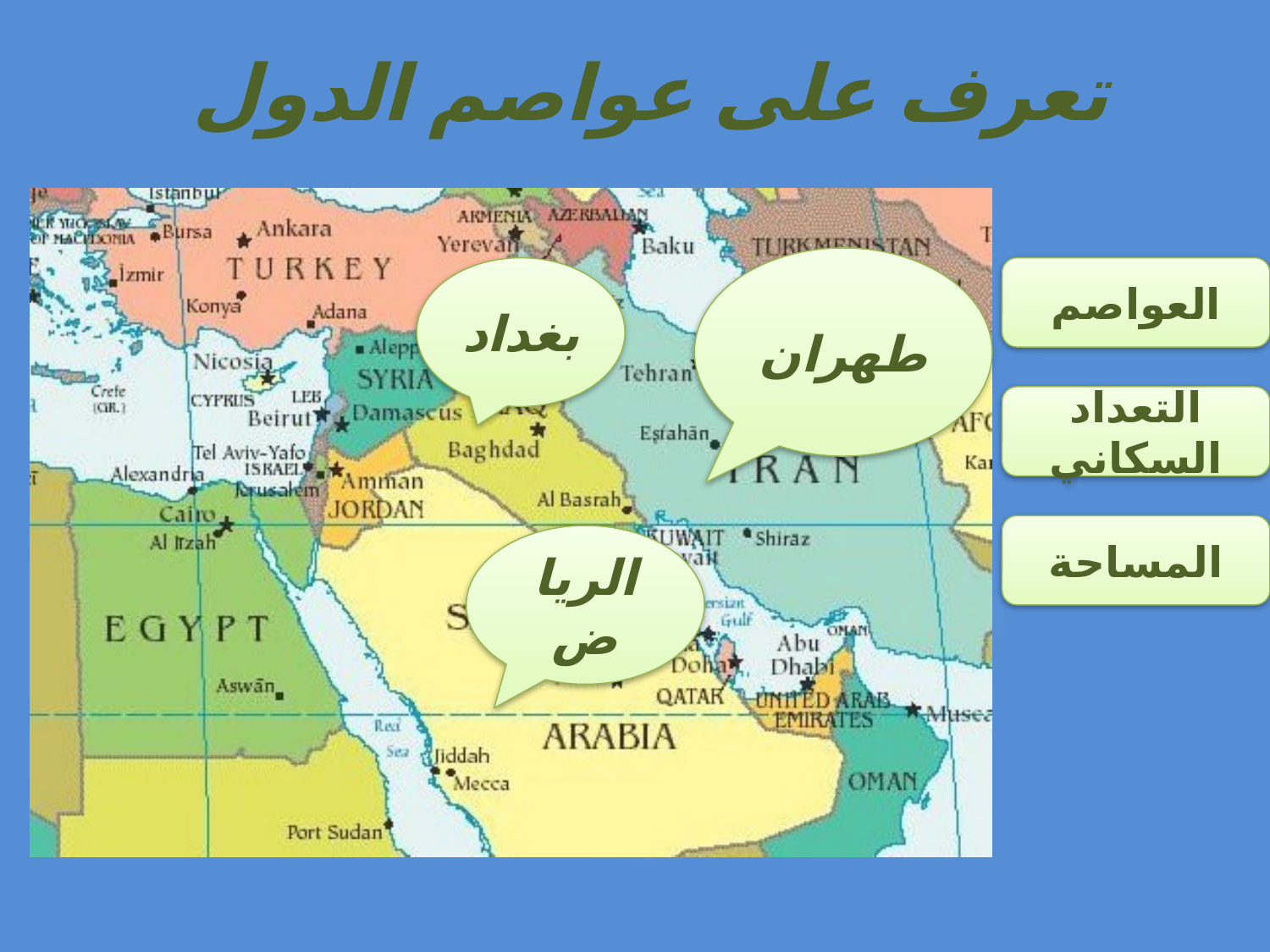

# تعرف على عواصم الدول
طهران
بغداد

الرياض